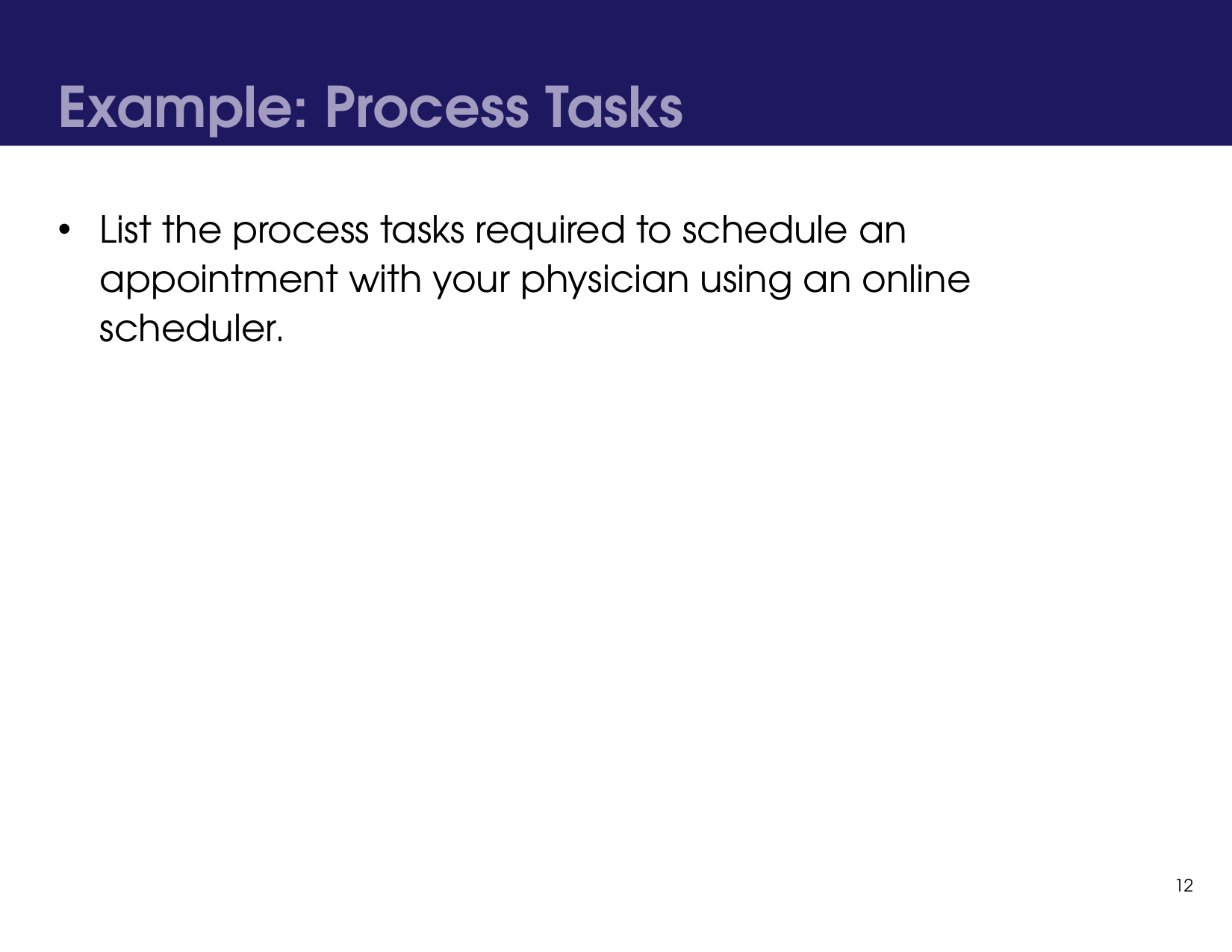

# Example: Process Tasks
List the process tasks required to schedule an appointment with your physician using an online scheduler.

12